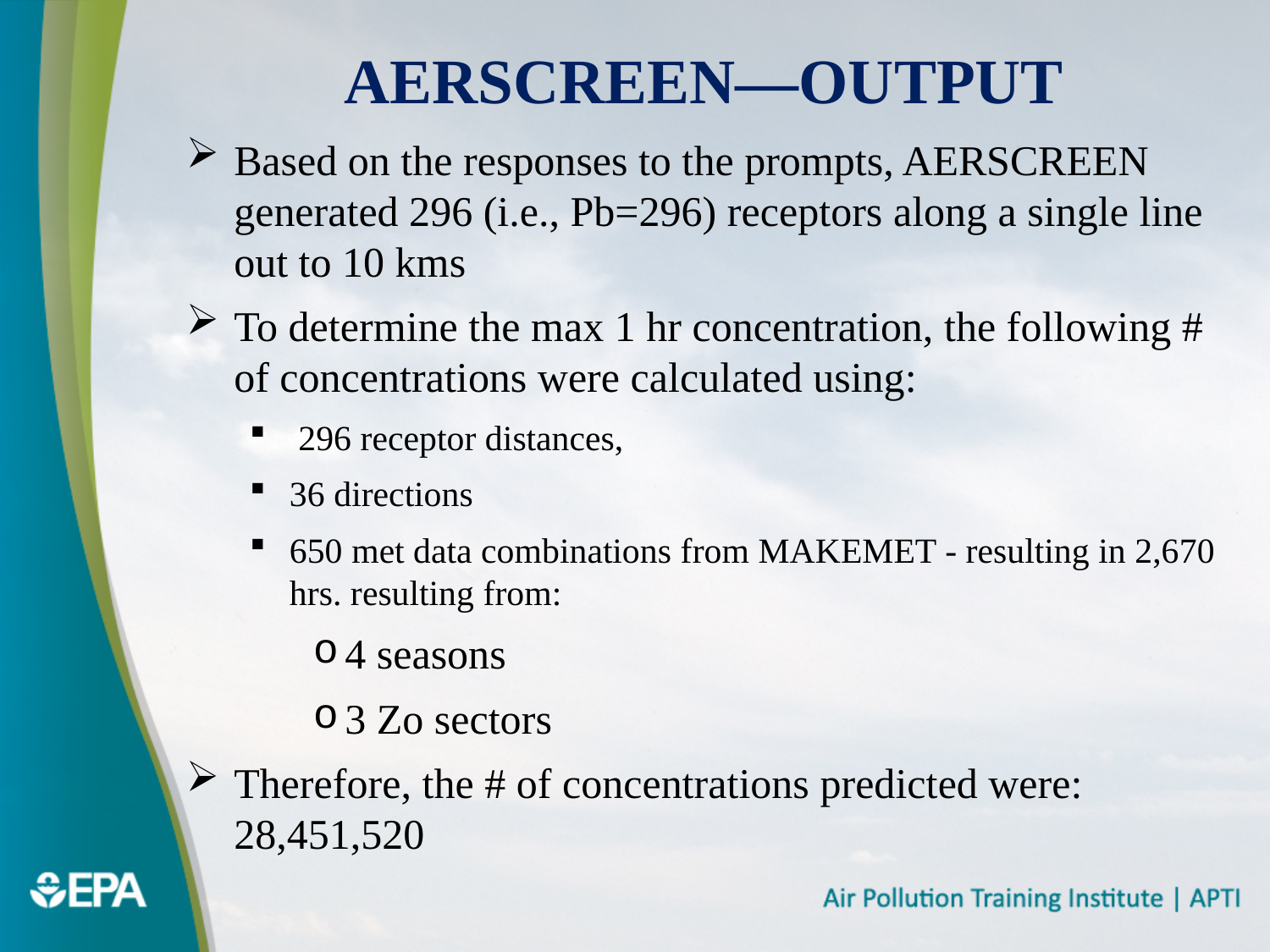

# AERSCREEN—Output
Based on the responses to the prompts, AERSCREEN generated 296 (i.e., Pb=296) receptors along a single line out to 10 kms
To determine the max 1 hr concentration, the following # of concentrations were calculated using:
 296 receptor distances,
36 directions
650 met data combinations from MAKEMET - resulting in 2,670 hrs. resulting from:
4 seasons
3 Zo sectors
Therefore, the # of concentrations predicted were: 28,451,520